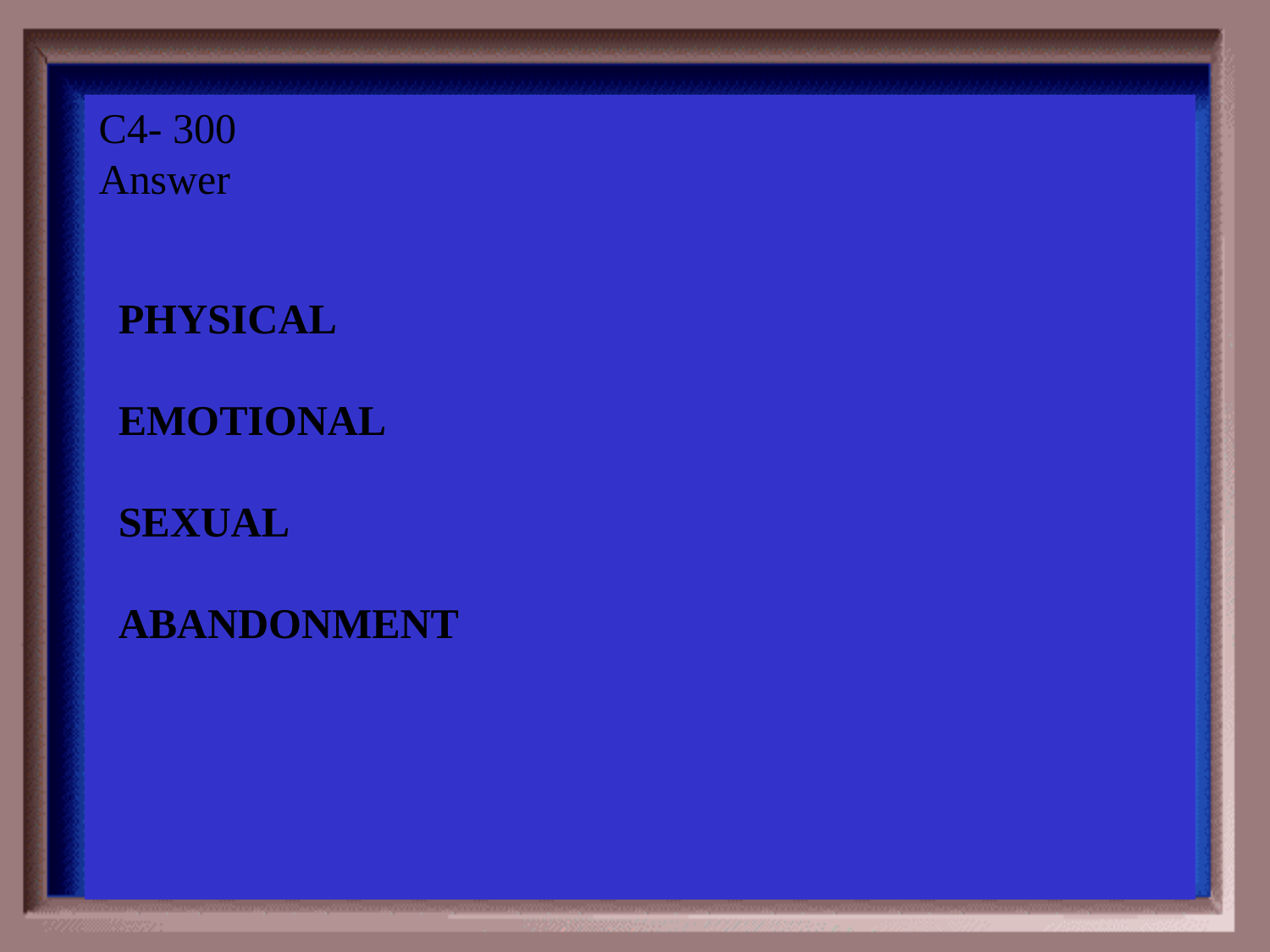

Category #4 $300 Question

C4- 300
Answer
Physical

Emotional

Sexual

abandonment